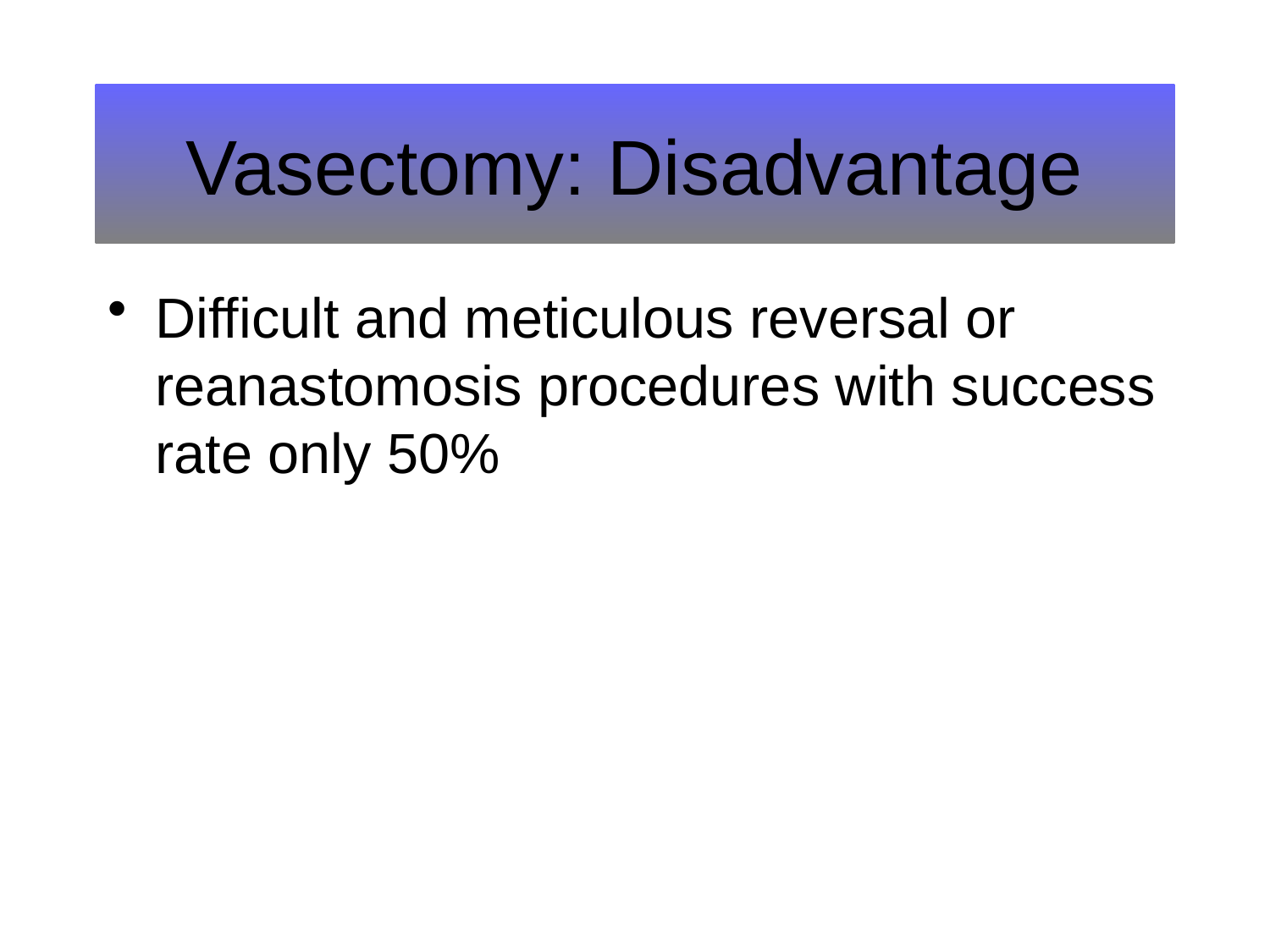

# Vasectomy: Disadvantage
Difficult and meticulous reversal or reanastomosis procedures with success rate only 50%